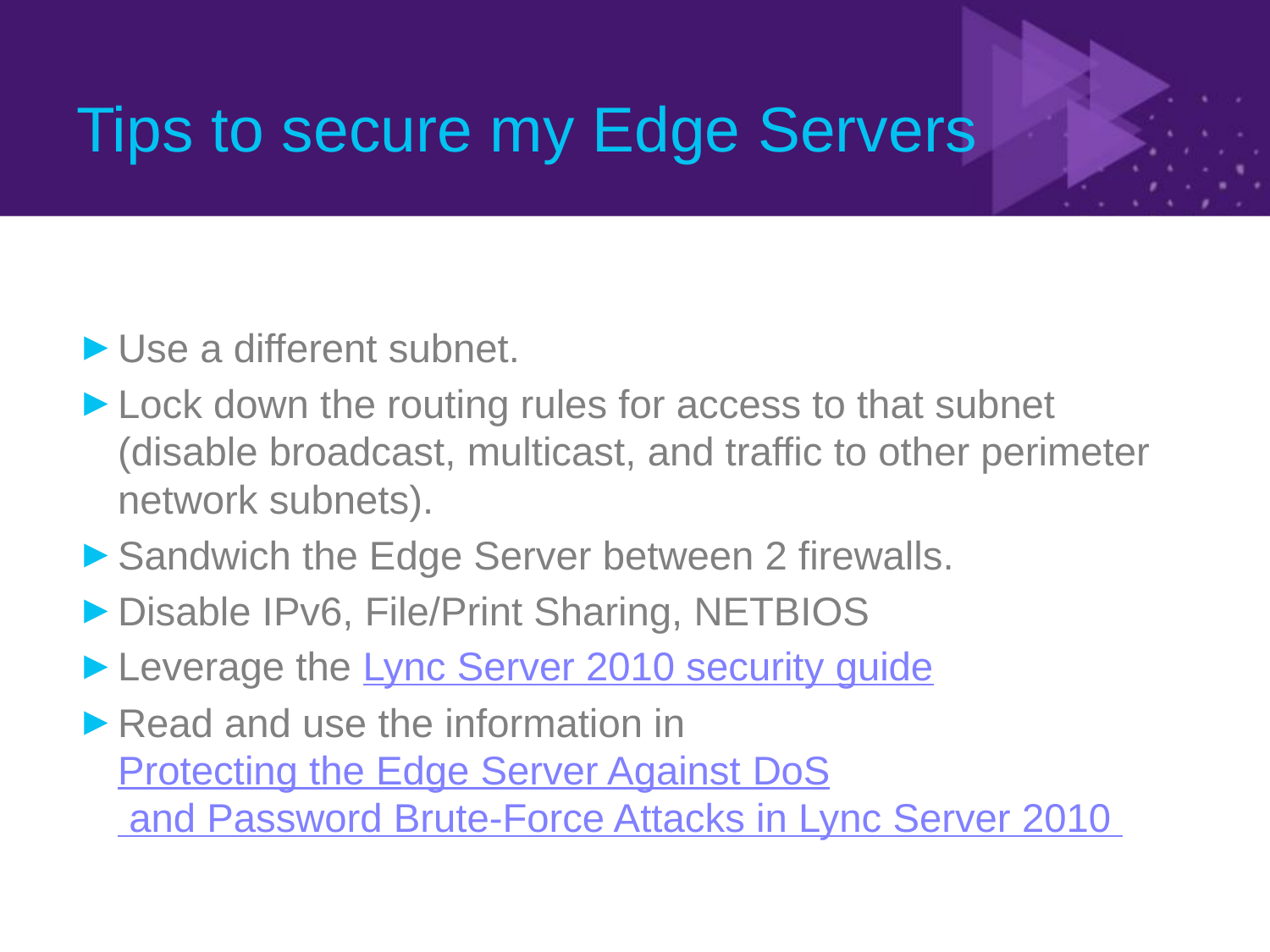

# Tips to secure my Edge Servers
Use a different subnet.
Lock down the routing rules for access to that subnet (disable broadcast, multicast, and traffic to other perimeter network subnets).
Sandwich the Edge Server between 2 firewalls.
Disable IPv6, File/Print Sharing, NETBIOS
Leverage the Lync Server 2010 security guide
Read and use the information in Protecting the Edge Server Against DoS and Password Brute-Force Attacks in Lync Server 2010